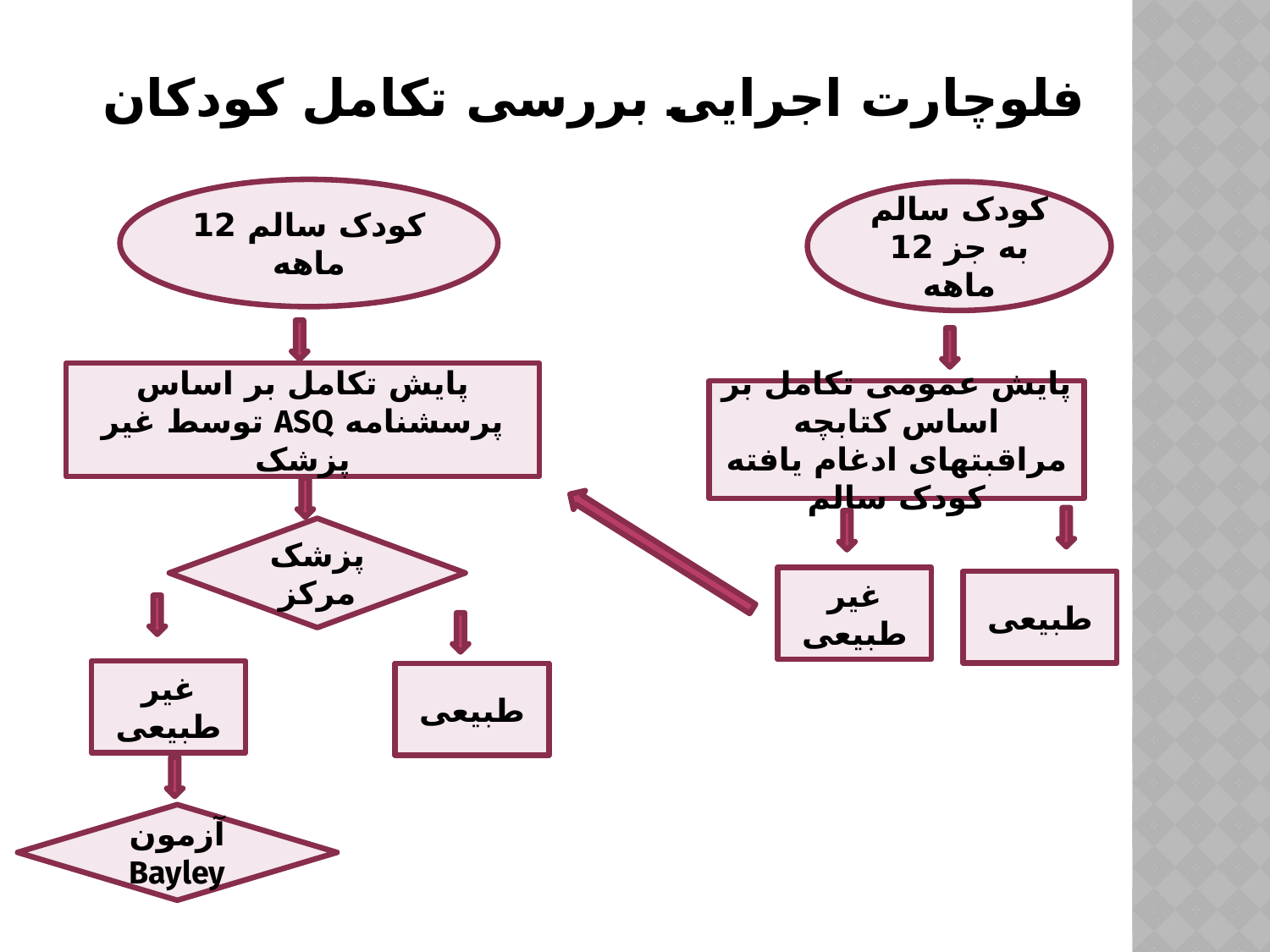

# فلوچارت اجرایی بررسی تکامل کودکان
کودک سالم 12 ماهه
کودک سالم به جز 12 ماهه

پایش تکامل بر اساس پرسشنامه ASQ توسط غیر پزشک
پایش عمومی تکامل بر اساس کتابچه مراقبتهای ادغام یافته کودک سالم

پزشک مرکز

غیر طبیعی
طبیعی

غیر طبیعی
طبیعی

آزمون Bayley